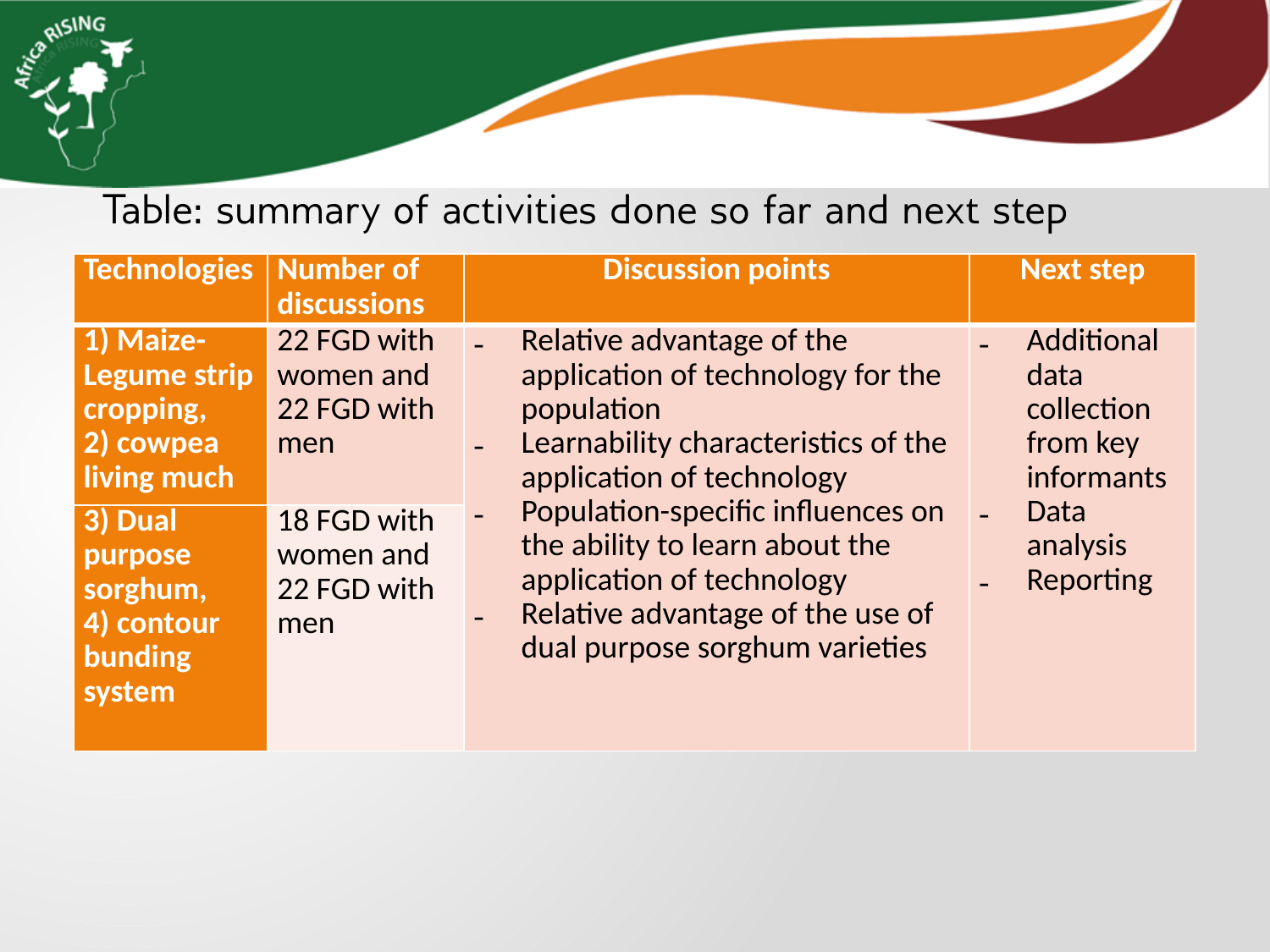

Table: summary of activities done so far and next step
| Technologies | Number of discussions | Discussion points | Next step |
| --- | --- | --- | --- |
| 1) Maize-Legume strip cropping, 2) cowpea living much | 22 FGD with women and 22 FGD with men | Relative advantage of the application of technology for the population Learnability characteristics of the application of technology Population-specific influences on the ability to learn about the application of technology Relative advantage of the use of dual purpose sorghum varieties | Additional data collection from key informants Data analysis Reporting |
| 3) Dual purpose sorghum, 4) contour bunding system | 18 FGD with women and 22 FGD with men |  |  |